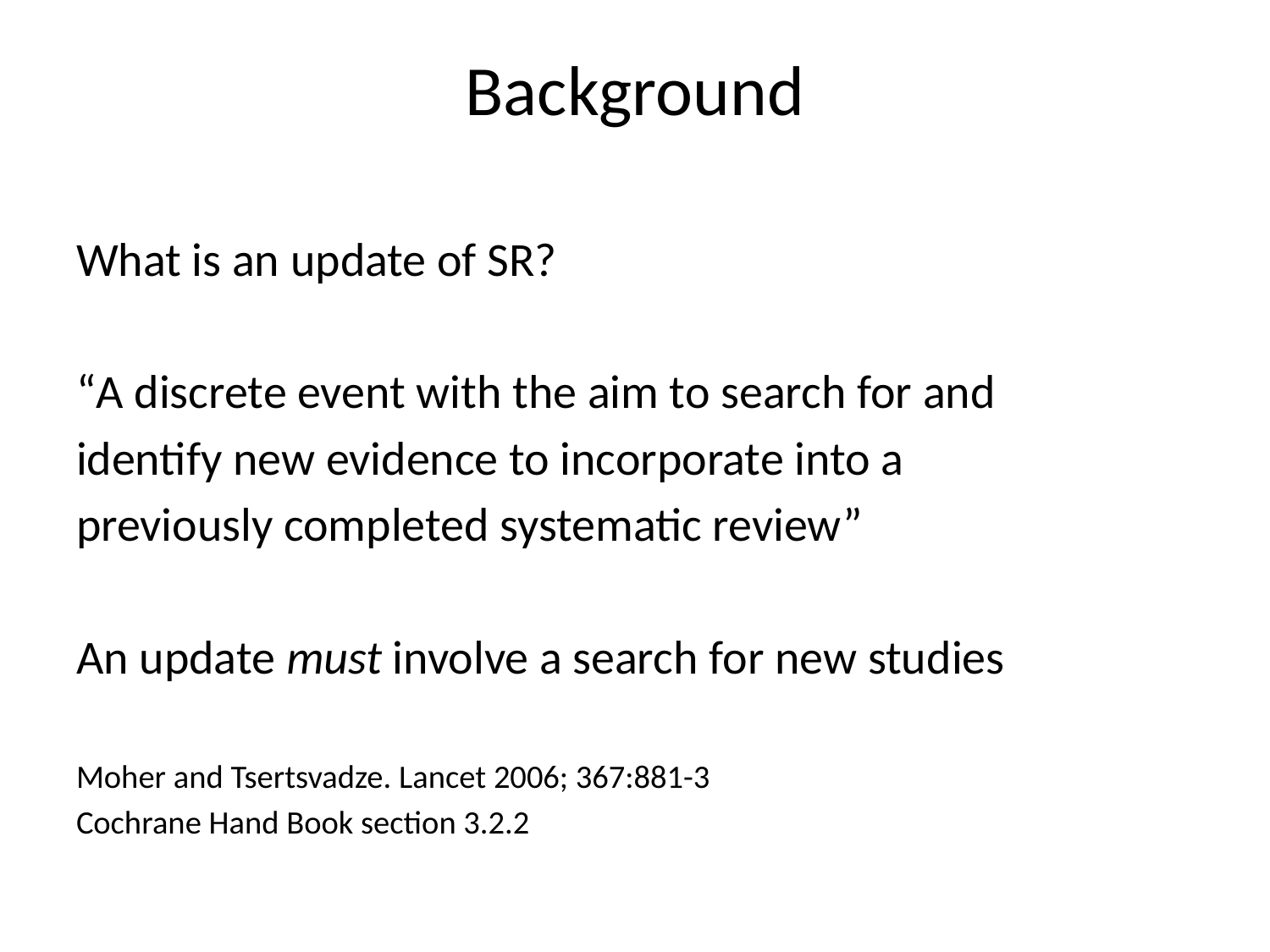

# Background
What is an update of SR?

“A discrete event with the aim to search for and
identify new evidence to incorporate into a
previously completed systematic review”

An update must involve a search for new studies

Moher and Tsertsvadze. Lancet 2006; 367:881-3
Cochrane Hand Book section 3.2.2